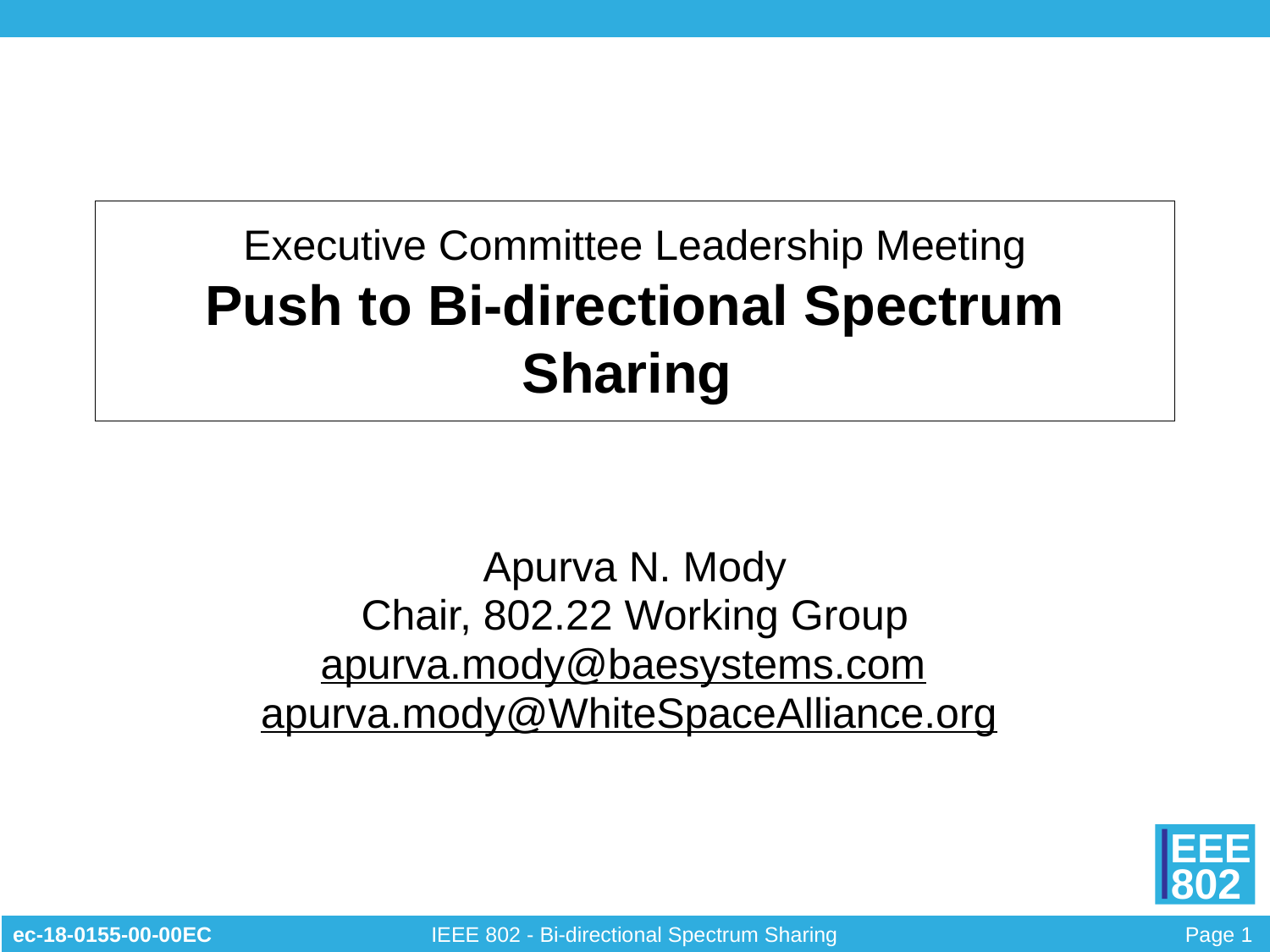

# Executive Committee Leadership Meeting Push to Bi-directional Spectrum Sharing
Apurva N. Mody
Chair, 802.22 Working Group
apurva.mody@baesystems.com
apurva.mody@WhiteSpaceAlliance.org